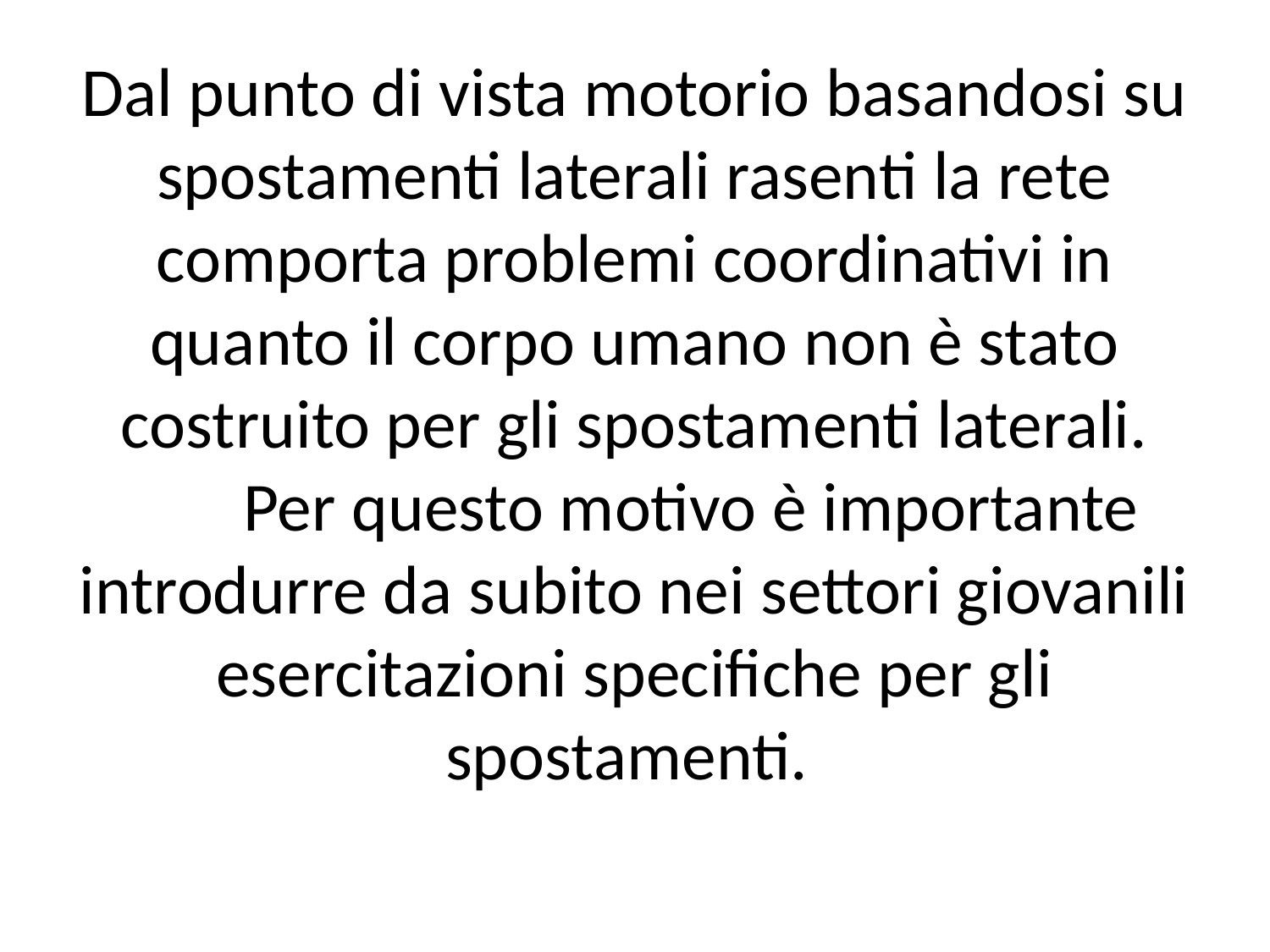

# Dal punto di vista motorio basandosi su spostamenti laterali rasenti la rete comporta problemi coordinativi in quanto il corpo umano non è stato costruito per gli spostamenti laterali. Per questo motivo è importante introdurre da subito nei settori giovanili esercitazioni specifiche per gli spostamenti.